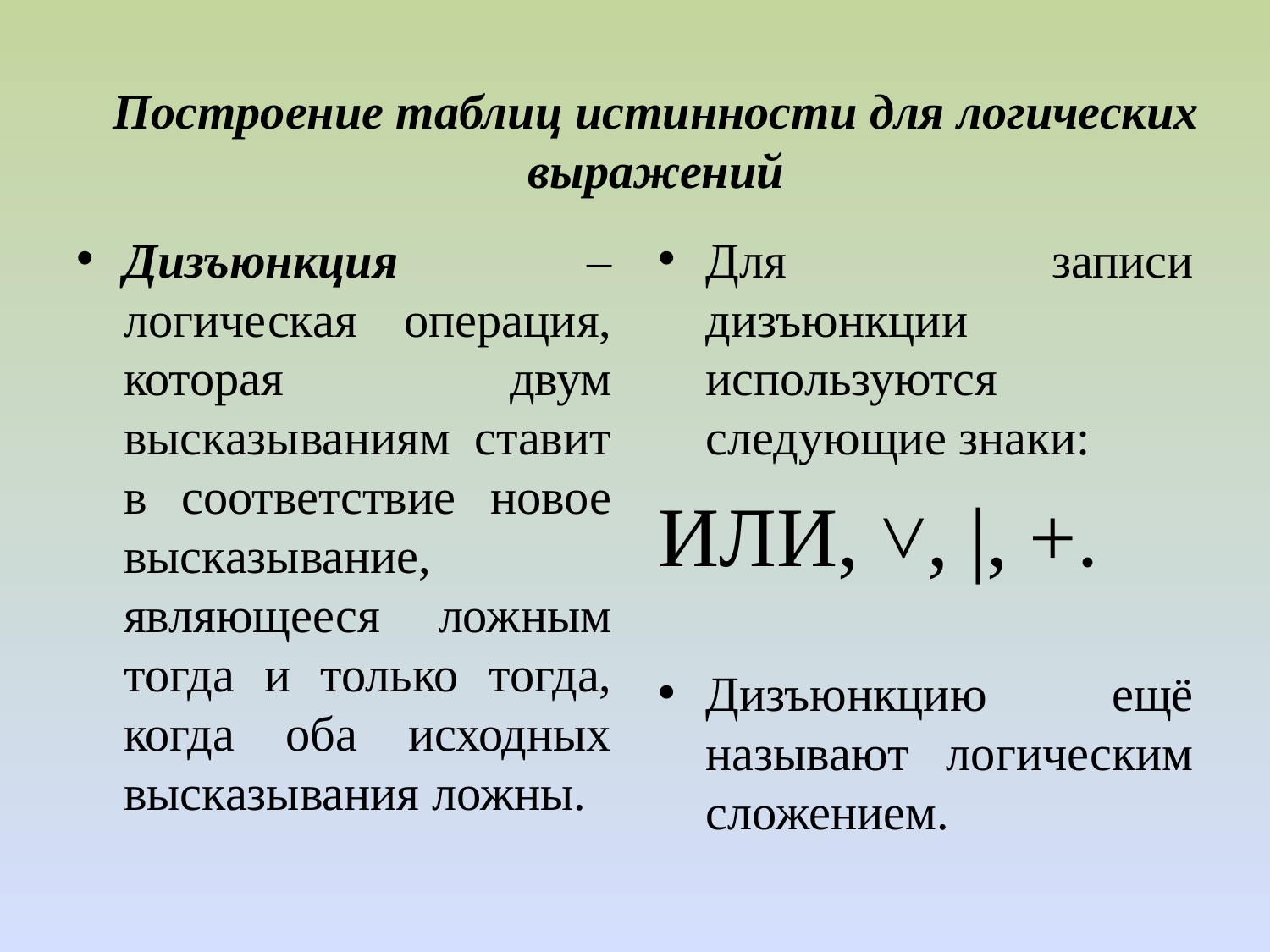

Построение таблиц истинности для логических выражений
Дизъюнкция – логическая операция, которая двум высказываниям ставит в соответствие новое высказывание, являющееся ложным тогда и только тогда, когда оба исходных высказывания ложны.

Для записи дизъюнкции используются следующие знаки:
ИЛИ, ˅, |, +.

Дизъюнкцию ещё называют логическим сложением.